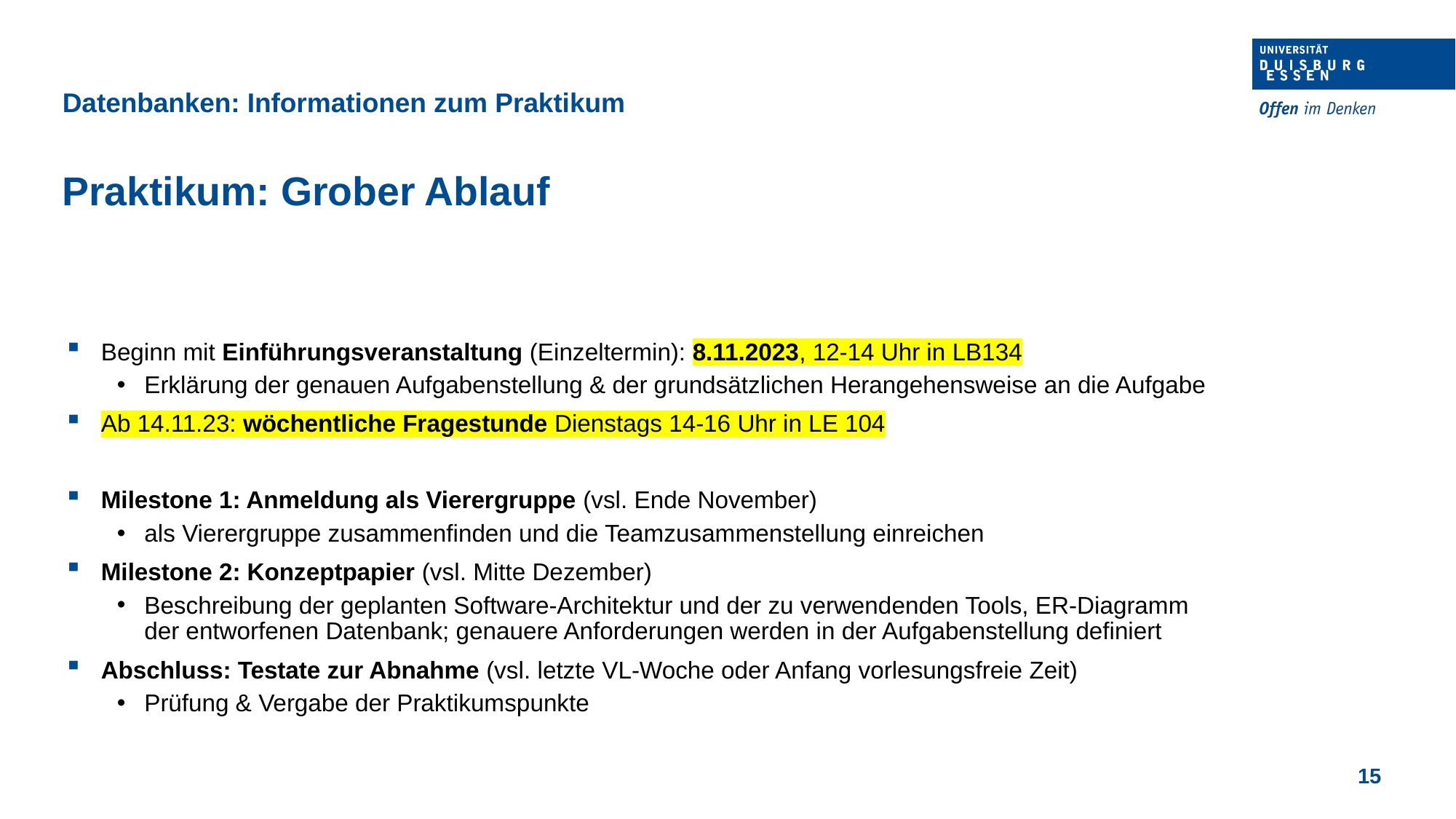

Datenbanken: Informationen zum Praktikum

Praktikum: Grober Ablauf
Beginn mit Einführungsveranstaltung (Einzeltermin): 8.11.2023, 12-14 Uhr in LB134
Erklärung der genauen Aufgabenstellung & der grundsätzlichen Herangehensweise an die Aufgabe
Ab 14.11.23: wöchentliche Fragestunde Dienstags 14-16 Uhr in LE 104

Milestone 1: Anmeldung als Vierergruppe (vsl. Ende November)
als Vierergruppe zusammenfinden und die Teamzusammenstellung einreichen
Milestone 2: Konzeptpapier (vsl. Mitte Dezember)
Beschreibung der geplanten Software-Architektur und der zu verwendenden Tools, ER-Diagramm der entworfenen Datenbank; genauere Anforderungen werden in der Aufgabenstellung definiert
Abschluss: Testate zur Abnahme (vsl. letzte VL-Woche oder Anfang vorlesungsfreie Zeit)
Prüfung & Vergabe der Praktikumspunkte

15